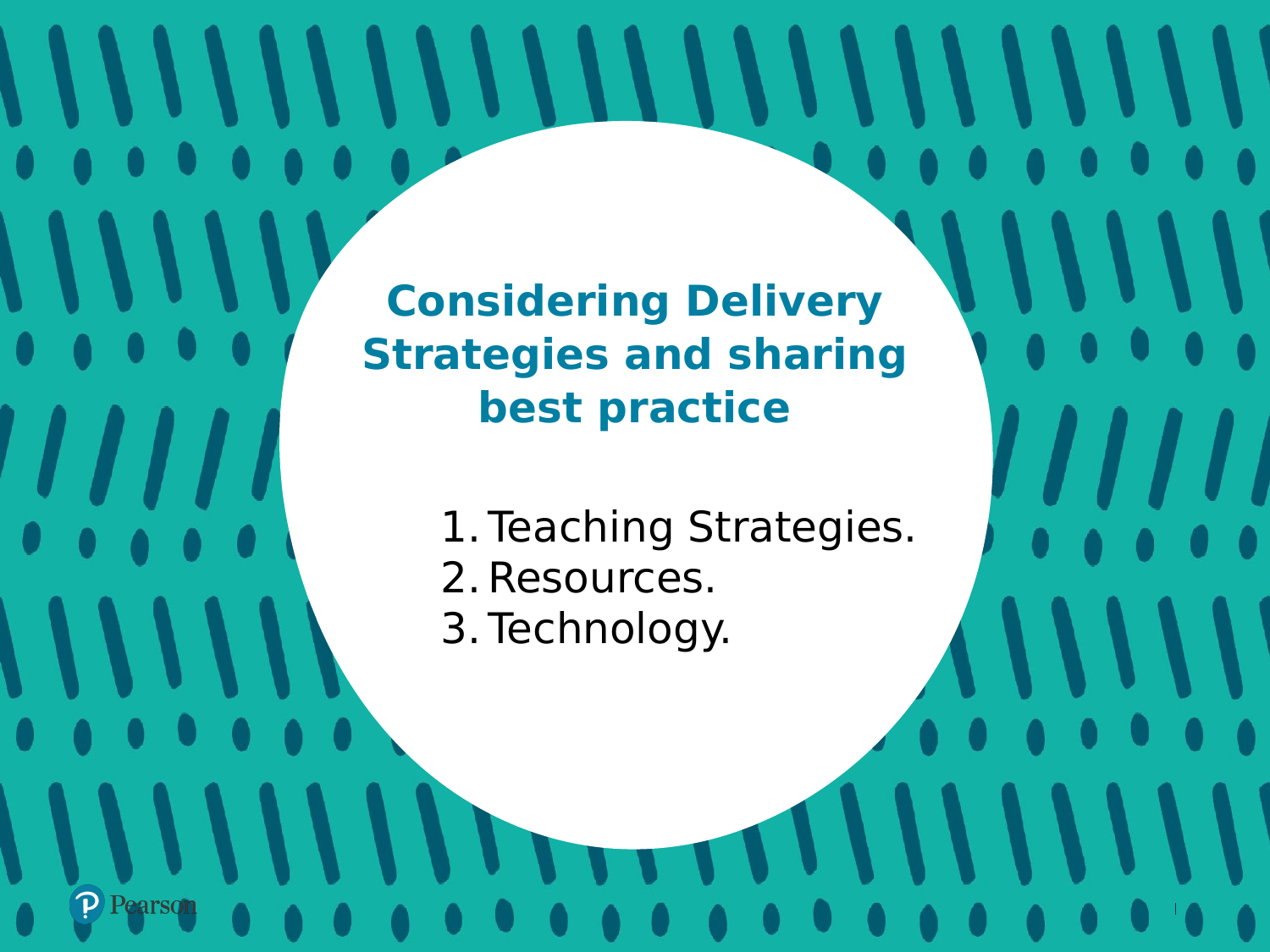

# Considering Delivery Strategies and sharing best practice
Teaching Strategies.
Resources.
Technology.